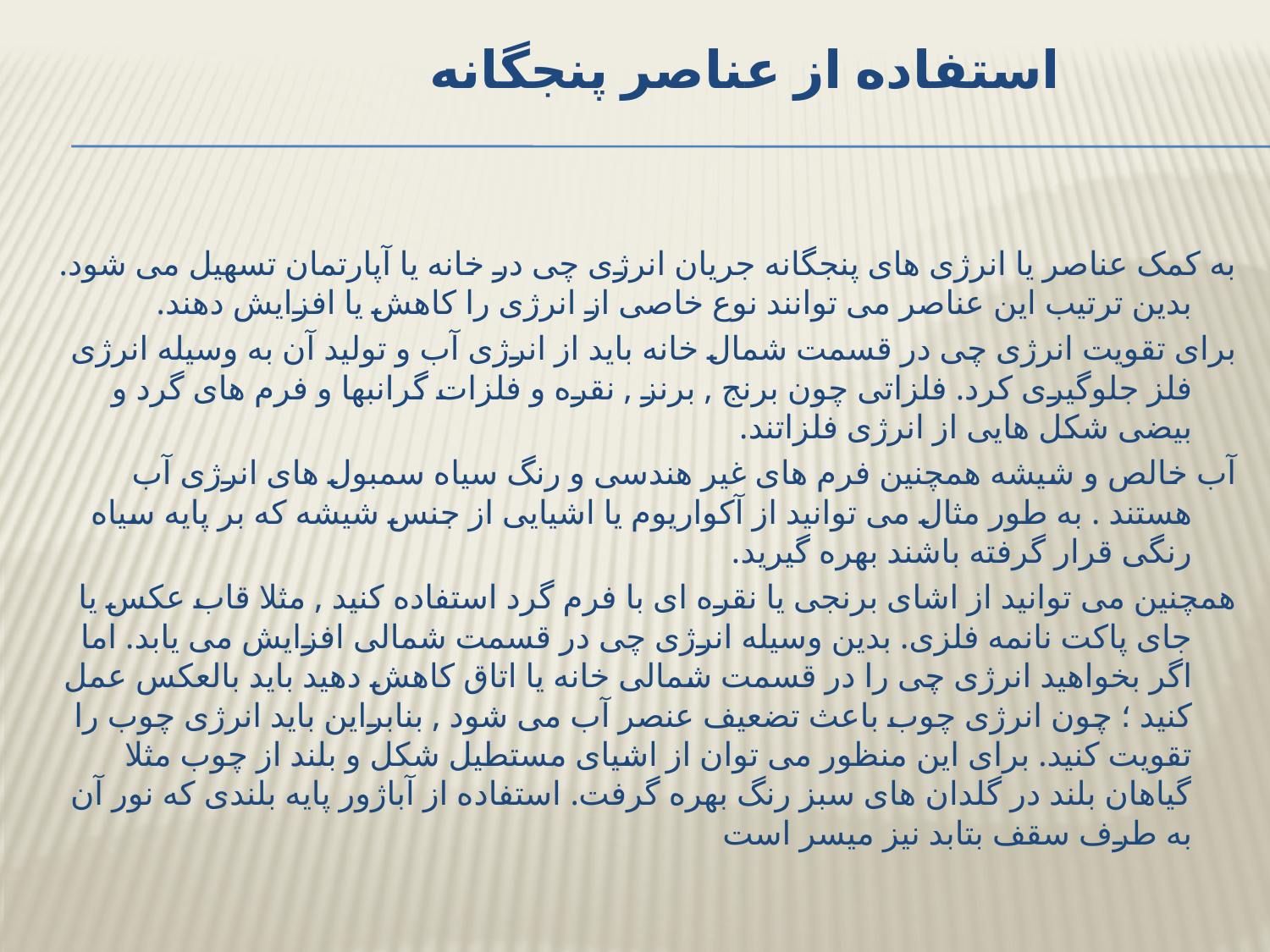

استفاده از عناصر پنجگانه

به کمک عناصر یا انرژی های پنجگانه جریان انرژی چی در خانه یا آپارتمان تسهیل می شود. بدین ترتیب این عناصر می توانند نوع خاصی از انرژی را کاهش یا افزایش دهند.
برای تقویت انرژی چی در قسمت شمال خانه باید از انرژی آب و تولید آن به وسیله انرژی فلز جلوگیری کرد. فلزاتی چون برنج , برنز , نقره و فلزات گرانبها و فرم های گرد و بیضی شکل هایی از انرژی فلزاتند.
آب خالص و شیشه همچنین فرم های غیر هندسی و رنگ سیاه سمبول های انرژی آب هستند . به طور مثال می توانید از آکواریوم یا اشیایی از جنس شیشه که بر پایه سیاه رنگی قرار گرفته باشند بهره گیرید.
همچنین می توانید از اشای برنجی یا نقره ای با فرم گرد استفاده کنید , مثلا قاب عکس یا جای پاکت نانمه فلزی. بدین وسیله انرژی چی در قسمت شمالی افزایش می یابد. اما اگر بخواهید انرژی چی را در قسمت شمالی خانه یا اتاق کاهش دهید باید بالعکس عمل کنید ؛ چون انرژی چوب باعث تضعیف عنصر آب می شود , بنابراین باید انرژی چوب را تقویت کنید. برای این منظور می توان از اشیای مستطیل شکل و بلند از چوب مثلا گیاهان بلند در گلدان های سبز رنگ بهره گرفت. استفاده از آباژور پایه بلندی که نور آن به طرف سقف بتابد نیز میسر است